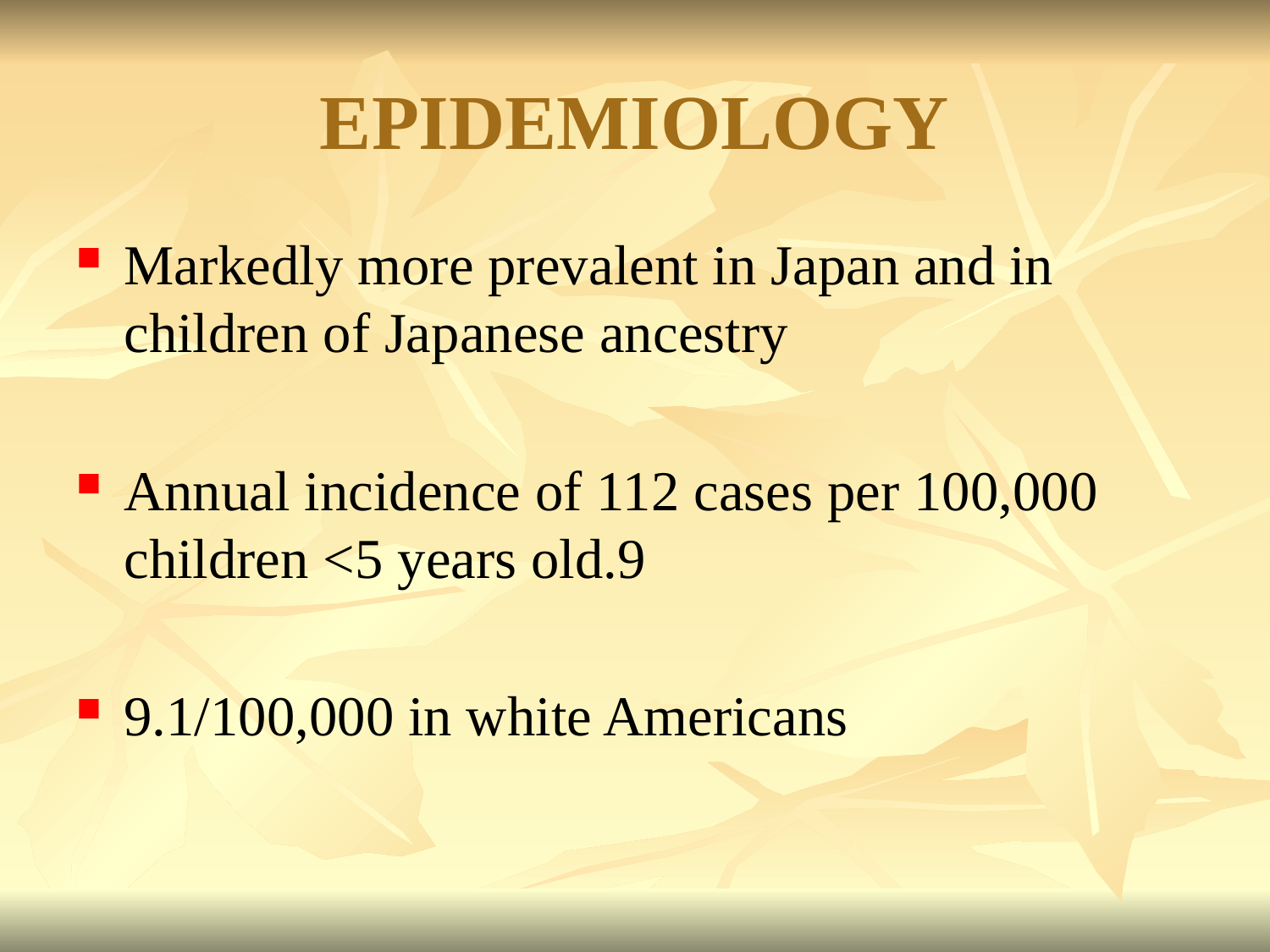

# EPIDEMIOLOGY
Markedly more prevalent in Japan and in children of Japanese ancestry

Annual incidence of 112 cases per 100,000 children <5 years old.9

9.1/100,000 in white Americans